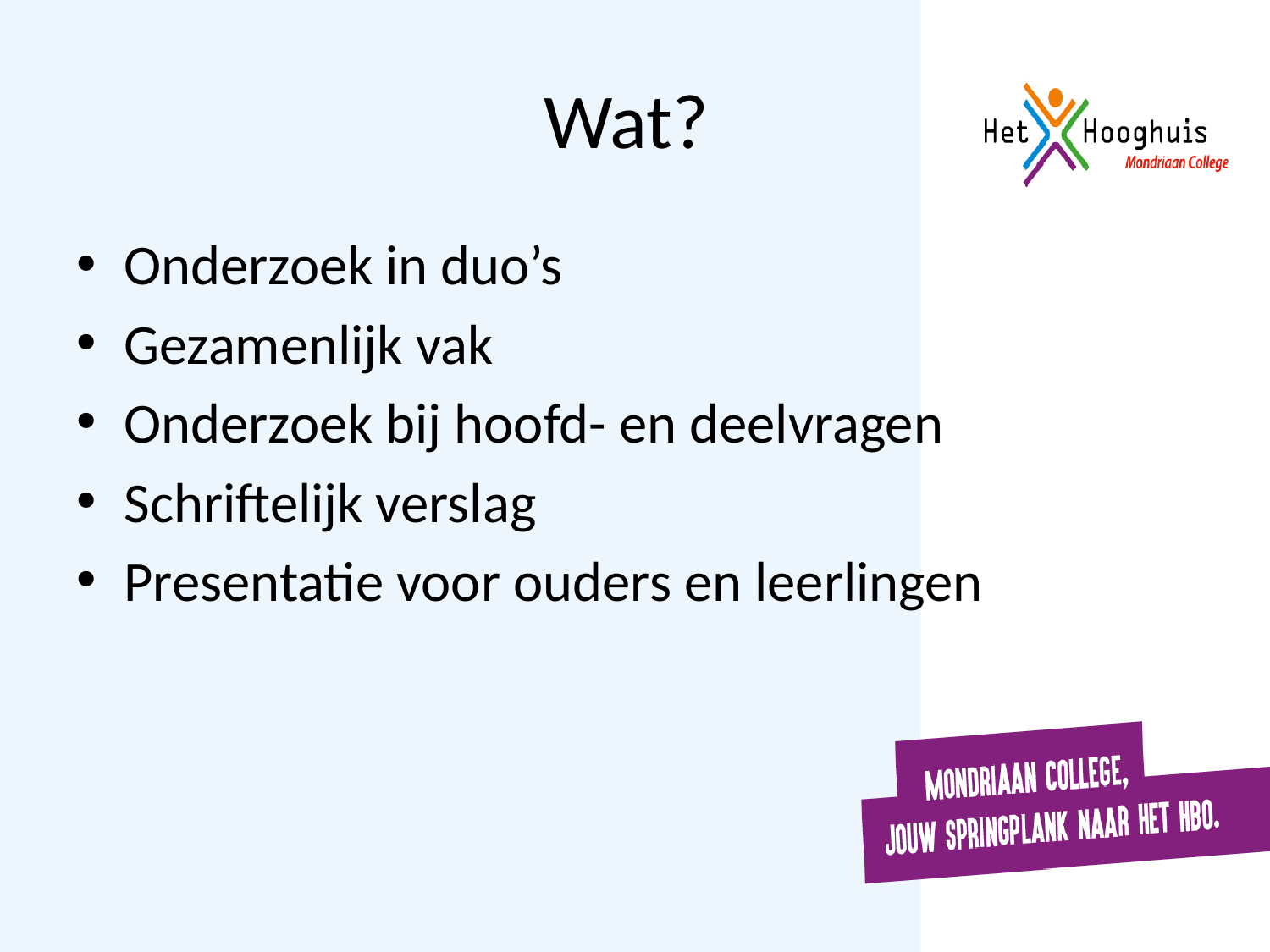

# Wat?
Onderzoek in duo’s
Gezamenlijk vak
Onderzoek bij hoofd- en deelvragen
Schriftelijk verslag
Presentatie voor ouders en leerlingen